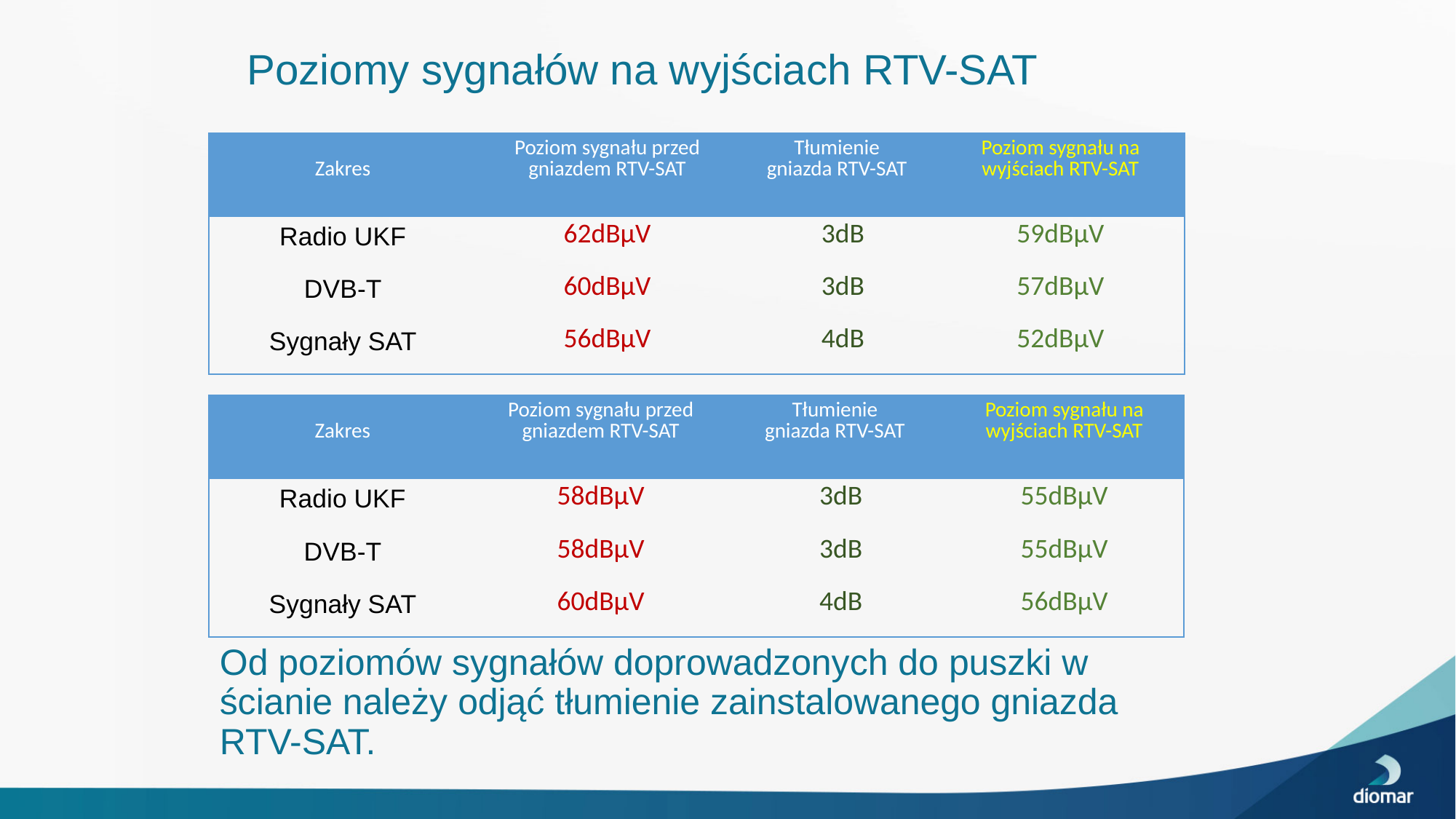

# Poziomy sygnałów na wyjściach RTV-SAT
| Zakres | Poziom sygnału przed gniazdem RTV-SAT | Tłumienie gniazda RTV-SAT | Poziom sygnału na wyjściach RTV-SAT |
| --- | --- | --- | --- |
| Radio UKF | 62dBµV | 3dB | 59dBµV |
| DVB-T | 60dBµV | 3dB | 57dBµV |
| Sygnały SAT | 56dBµV | 4dB | 52dBµV |
| Zakres | Poziom sygnału przed gniazdem RTV-SAT | Tłumienie gniazda RTV-SAT | Poziom sygnału na wyjściach RTV-SAT |
| --- | --- | --- | --- |
| Radio UKF | 58dBµV | 3dB | 55dBµV |
| DVB-T | 58dBµV | 3dB | 55dBµV |
| Sygnały SAT | 60dBµV | 4dB | 56dBµV |
Od poziomów sygnałów doprowadzonych do puszki w ścianie należy odjąć tłumienie zainstalowanego gniazda RTV-SAT.